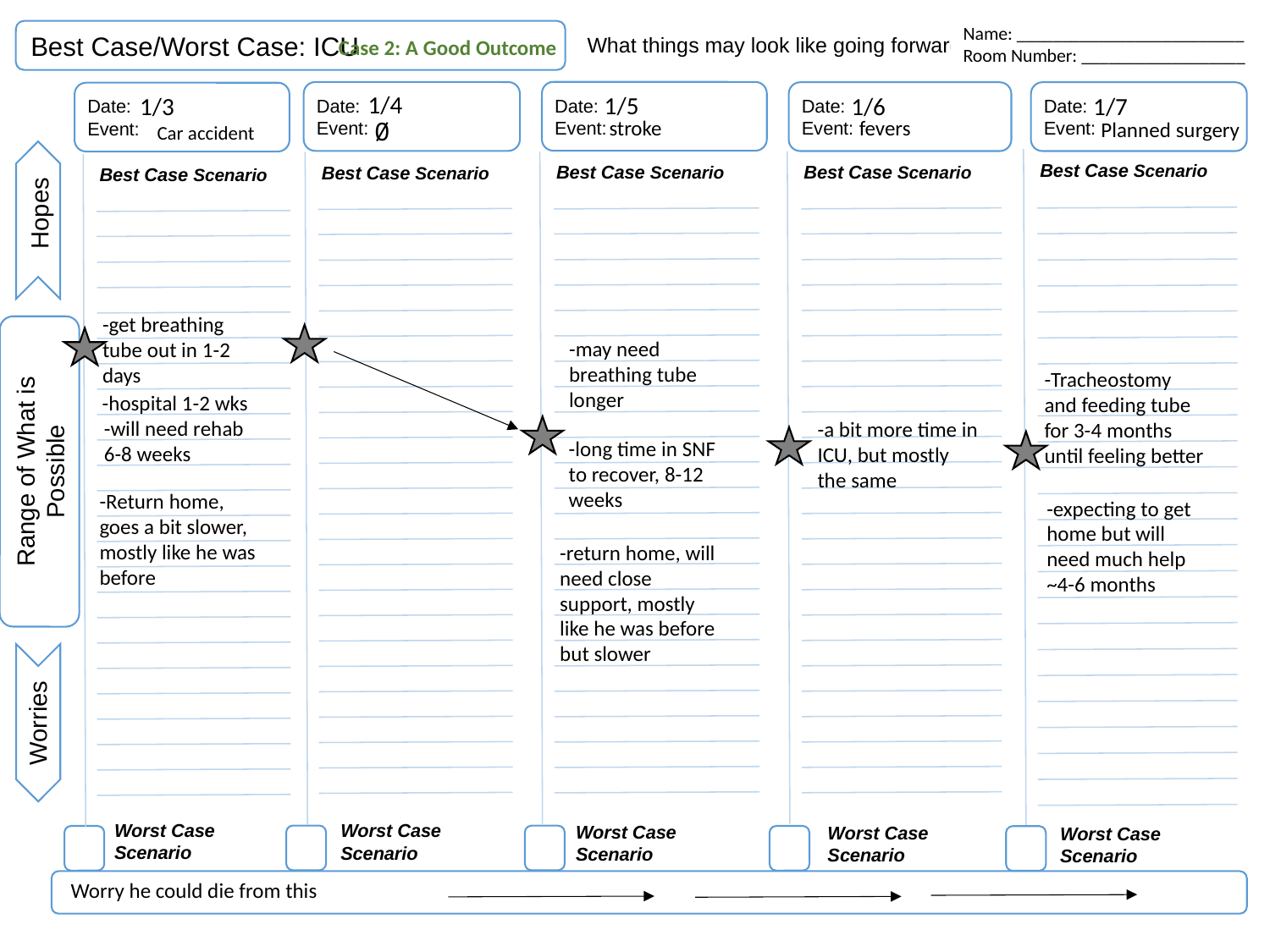

Name: _________________________
Room Number: __________________
Best Case/Worst Case: ICU
What things may look like going forward.
Date:
Event:
Date:
Event:
Date:
Event:
Date:
Event:
Date:
Event:
Best Case Scenario
Best Case Scenario
Best Case Scenario
Best Case Scenario
Best Case Scenario

Hopes
Range of What is Possible

Worries
Worst Case Scenario
Worst Case Scenario
Worst Case Scenario
Worst Case Scenario
Worst Case Scenario

Case 2: A Good Outcome
1/4
1/5
1/7
1/6
1/3
stroke
fevers
Ø
Planned surgery
Car accident
-get breathing tube out in 1-2 days

-may need breathing tube longer
-Tracheostomy and feeding tube for 3-4 months until feeling better
-hospital 1-2 wks
-will need rehab 6-8 weeks
-a bit more time in ICU, but mostly the same

-long time in SNF to recover, 8-12 weeks

-Return home, goes a bit slower, mostly like he was before
-expecting to get home but will need much help ~4-6 months
-return home, will need close support, mostly like he was before but slower
Worry he could die from this